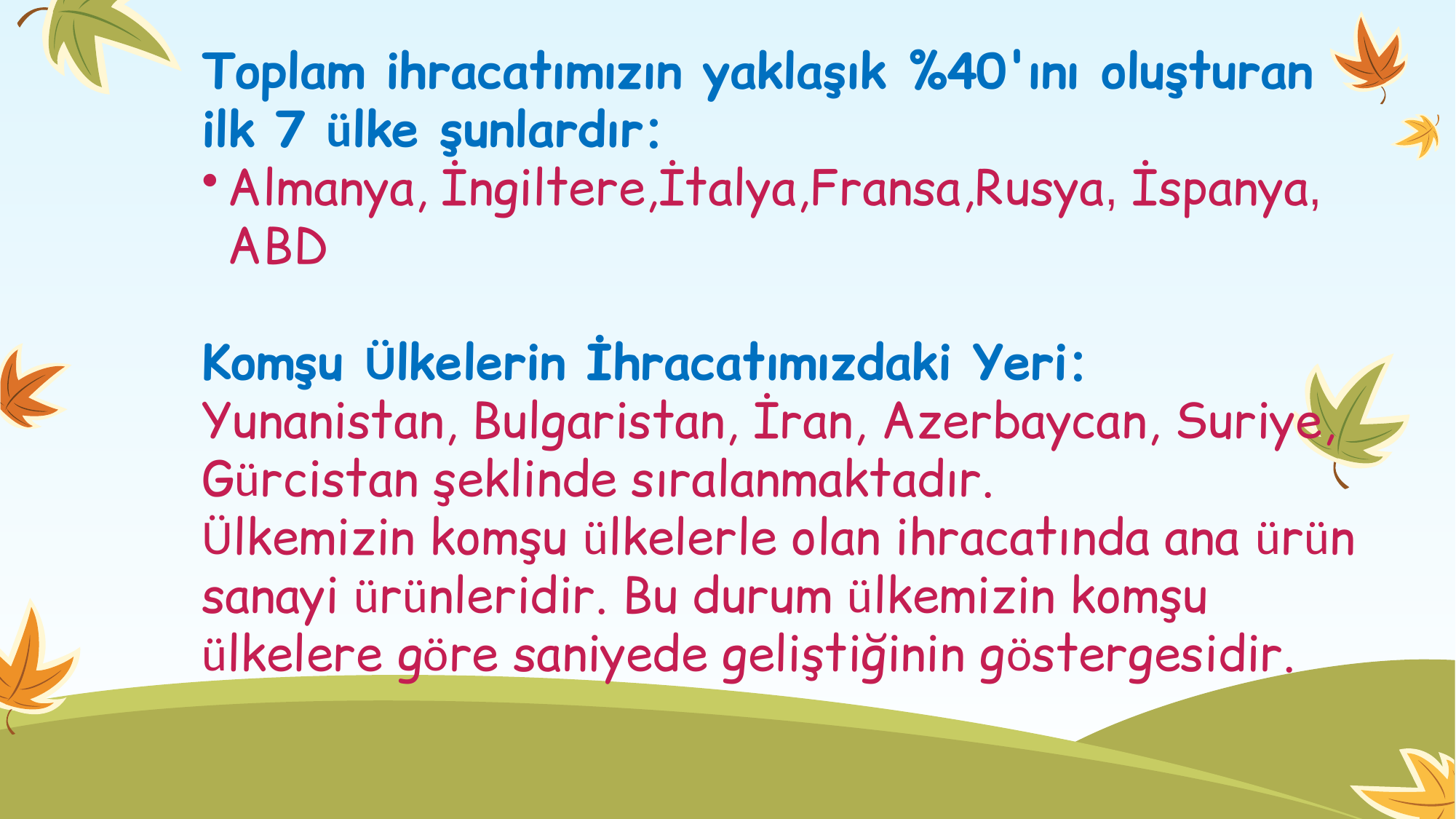

Toplam ihracatımızın yaklaşık %40'ını oluşturan ilk 7 ülke şunlardır:
Almanya, İngiltere,İtalya,Fransa,Rusya, İspanya, ABD

Komşu Ülkelerin İhracatımızdaki Yeri:
Yunanistan, Bulgaristan, İran, Azerbaycan, Suriye, Gürcistan şeklinde sıralanmaktadır.
Ülkemizin komşu ülkelerle olan ihracatında ana ürün sanayi ürünleridir. Bu durum ülkemizin komşu ülkelere göre saniyede geliştiğinin göstergesidir.